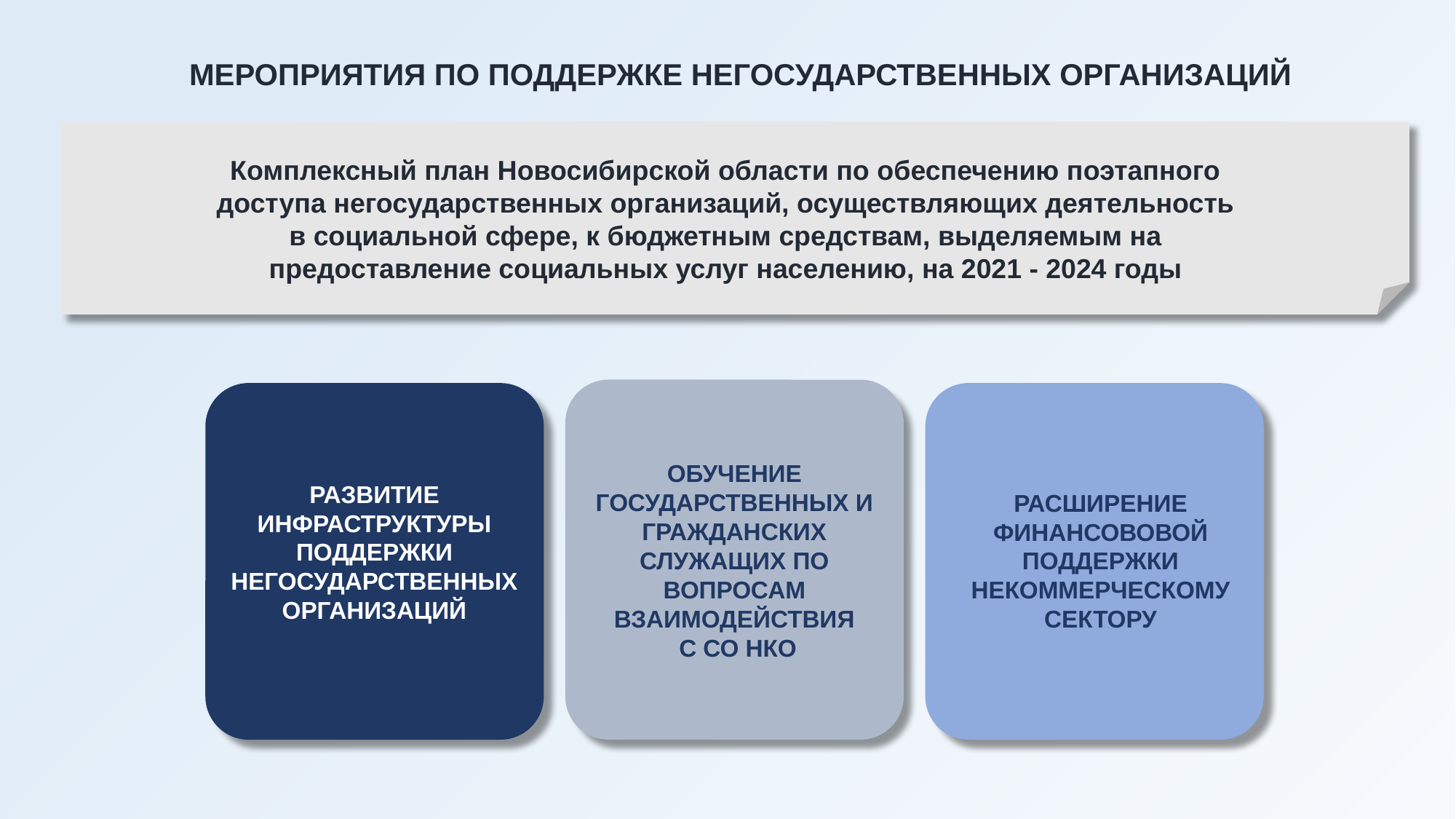

# МЕРОПРИЯТИЯ ПО ПОДДЕРЖКЕ НЕГОСУДАРСТВЕННЫХ ОРГАНИЗАЦИЙ

Комплексный план Новосибирской области по обеспечению поэтапного доступа негосударственных организаций, осуществляющих деятельность в социальной сфере, к бюджетным средствам, выделяемым на предоставление социальных услуг населению, на 2021 - 2024 годы

ОБУЧЕНИЕ ГОСУДАРСТВЕННЫХ И ГРАЖДАНСКИХ СЛУЖАЩИХ ПО ВОПРОСАМ ВЗАИМОДЕЙСТВИЯ
 С СО НКО
РАЗВИТИЕ ИНФРАСТРУКТУРЫ ПОДДЕРЖКИ НЕГОСУДАРСТВЕННЫХ ОРГАНИЗАЦИЙ
РАСШИРЕНИЕ ФИНАНСОВОВОЙ ПОДДЕРЖКИ НЕКОММЕРЧЕСКОМУ СЕКТОРУ